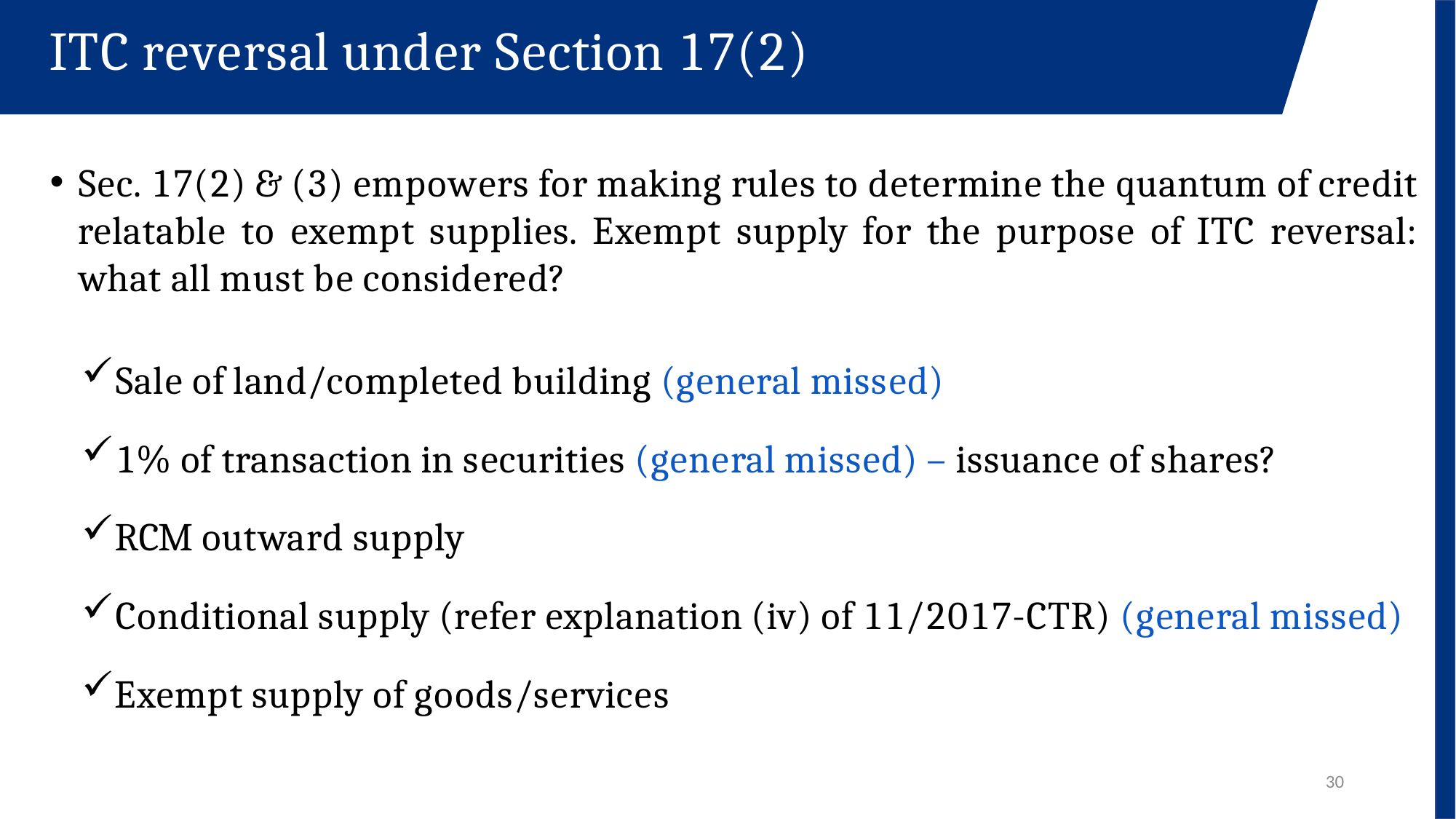

ITC reversal under Section 17(2)
Sec. 17(2) & (3) empowers for making rules to determine the quantum of credit relatable to exempt supplies. Exempt supply for the purpose of ITC reversal: what all must be considered?

Sale of land/completed building (general missed)
1% of transaction in securities (general missed) – issuance of shares?
RCM outward supply
Conditional supply (refer explanation (iv) of 11/2017-CTR) (general missed)
Exempt supply of goods/services
30